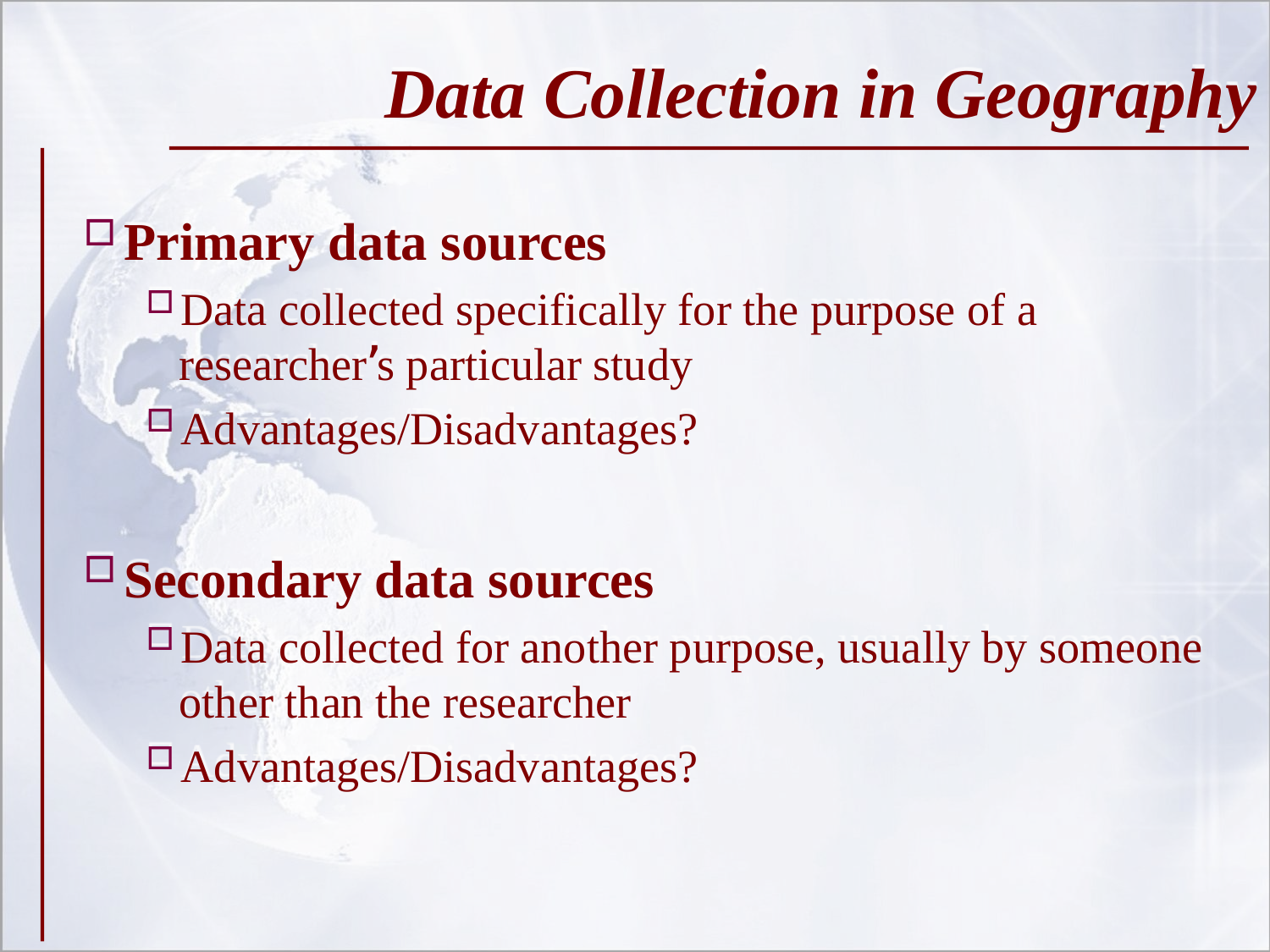

# Data Collection in Geography

Primary data sources
Data collected specifically for the purpose of a researcher’s particular study
Advantages/Disadvantages?

Secondary data sources
Data collected for another purpose, usually by someone other than the researcher
Advantages/Disadvantages?